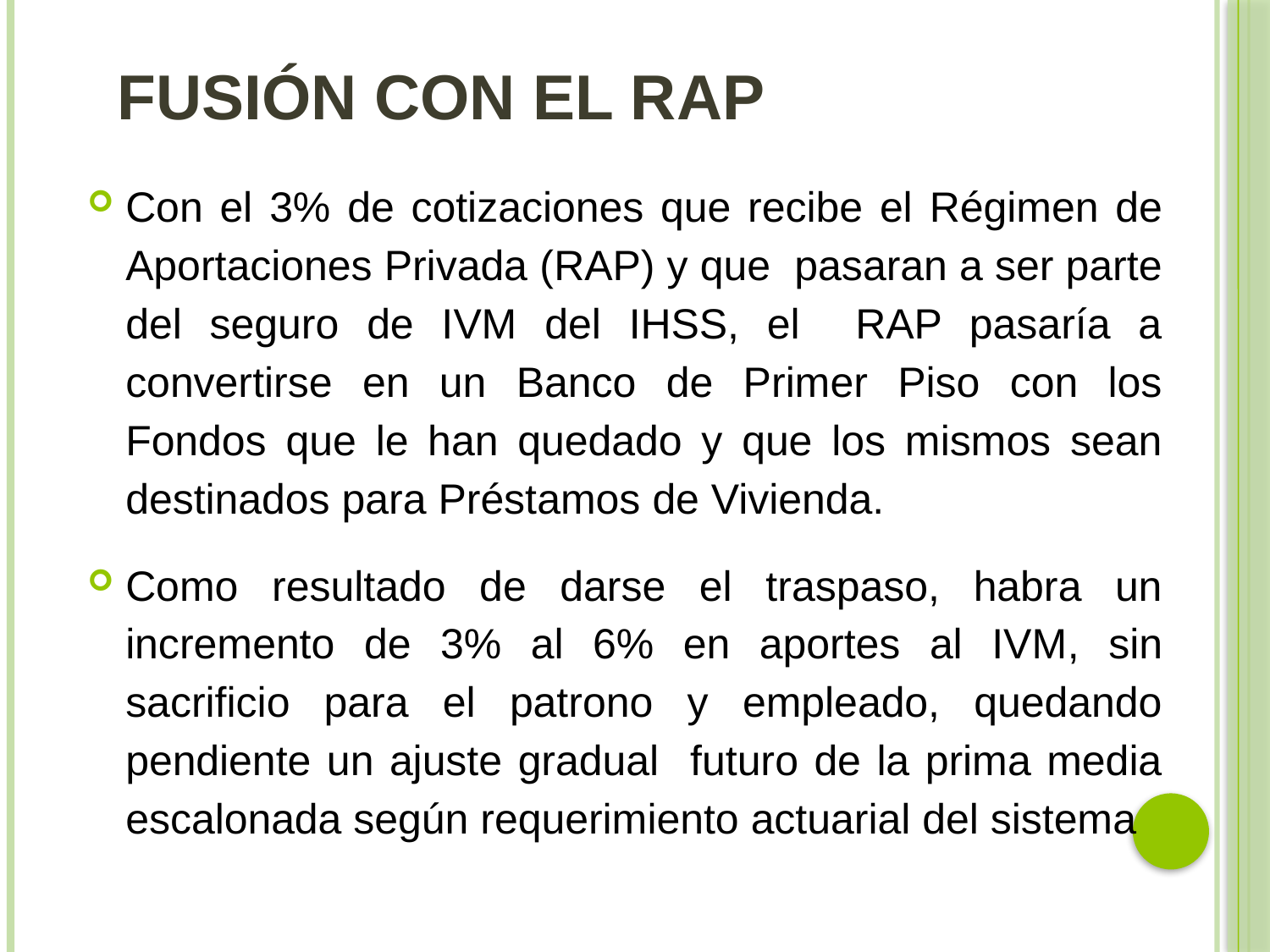

# Fusión con el rap
Con el 3% de cotizaciones que recibe el Régimen de Aportaciones Privada (RAP) y que  pasaran a ser parte del seguro de IVM del IHSS, el  RAP pasaría a convertirse en un Banco de Primer Piso con los Fondos que le han quedado y que los mismos sean destinados para Préstamos de Vivienda.
Como resultado de darse el traspaso, habra un incremento de 3% al 6% en aportes al IVM, sin sacrificio para el patrono y empleado, quedando pendiente un ajuste gradual  futuro de la prima media escalonada según requerimiento actuarial del sistema